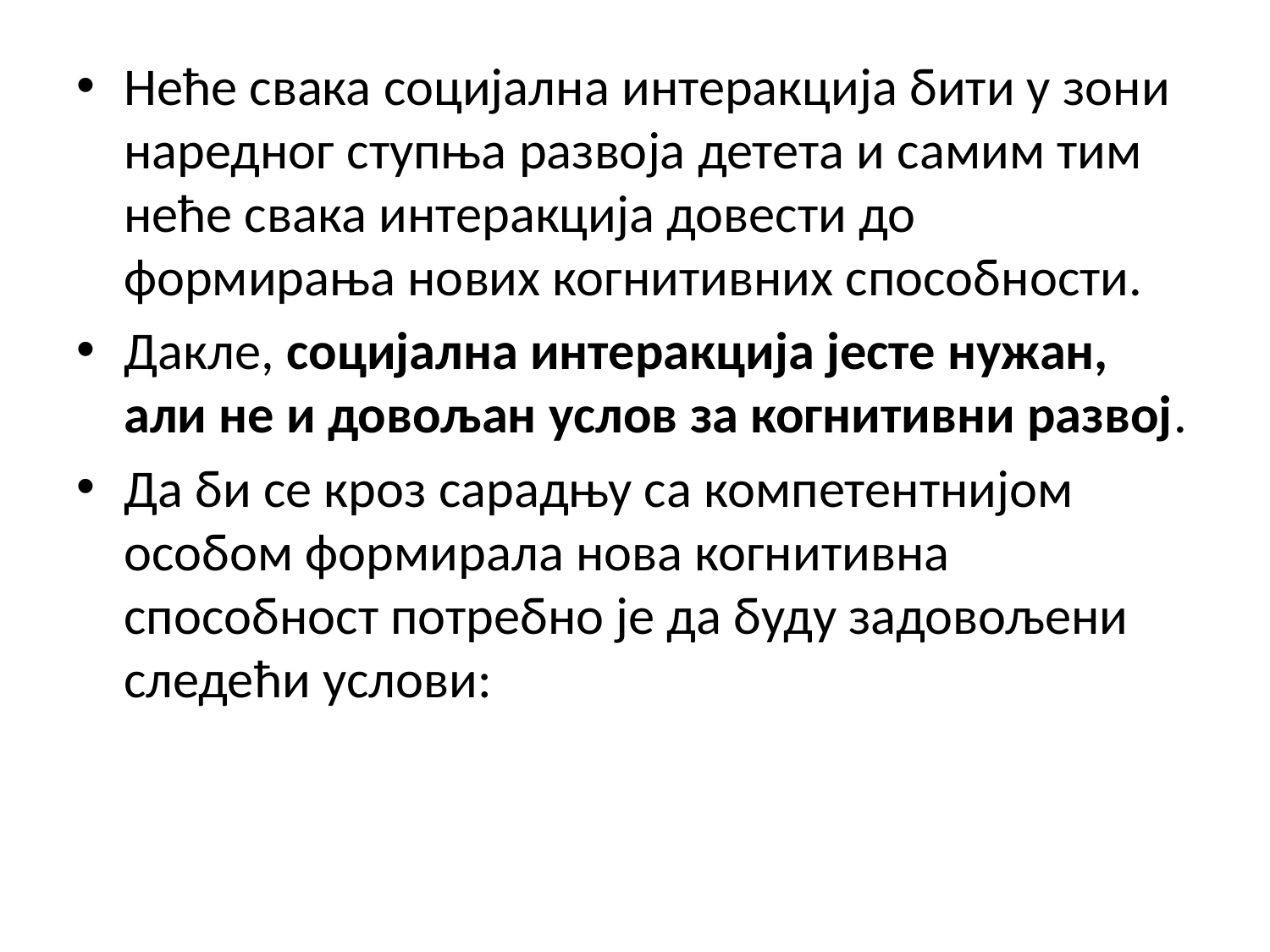

Неће свака социјална интеракција бити у зони наредног ступња развоја детета и самим тим неће свака интеракција довести до формирања нових когнитивних способности.
Дакле, социјална интеракција јесте нужан, али не и довољан услов за когнитивни развој.
Да би се кроз сарадњу са компетентнијом особом формирала нова когнитивна способност потребно је да буду задовољени следећи услови: